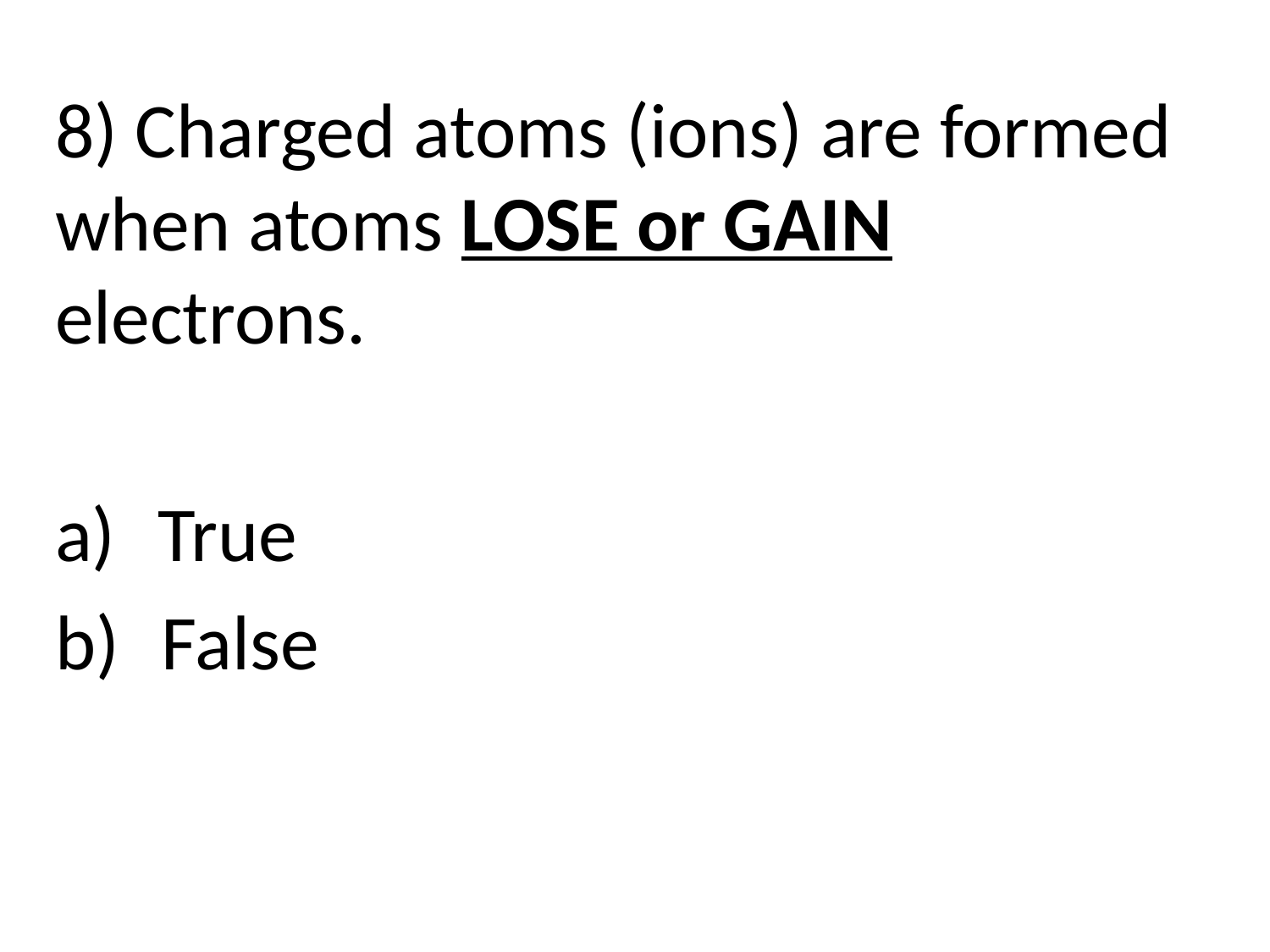

8) Charged atoms (ions) are formed when atoms LOSE or GAIN electrons.

True
  False